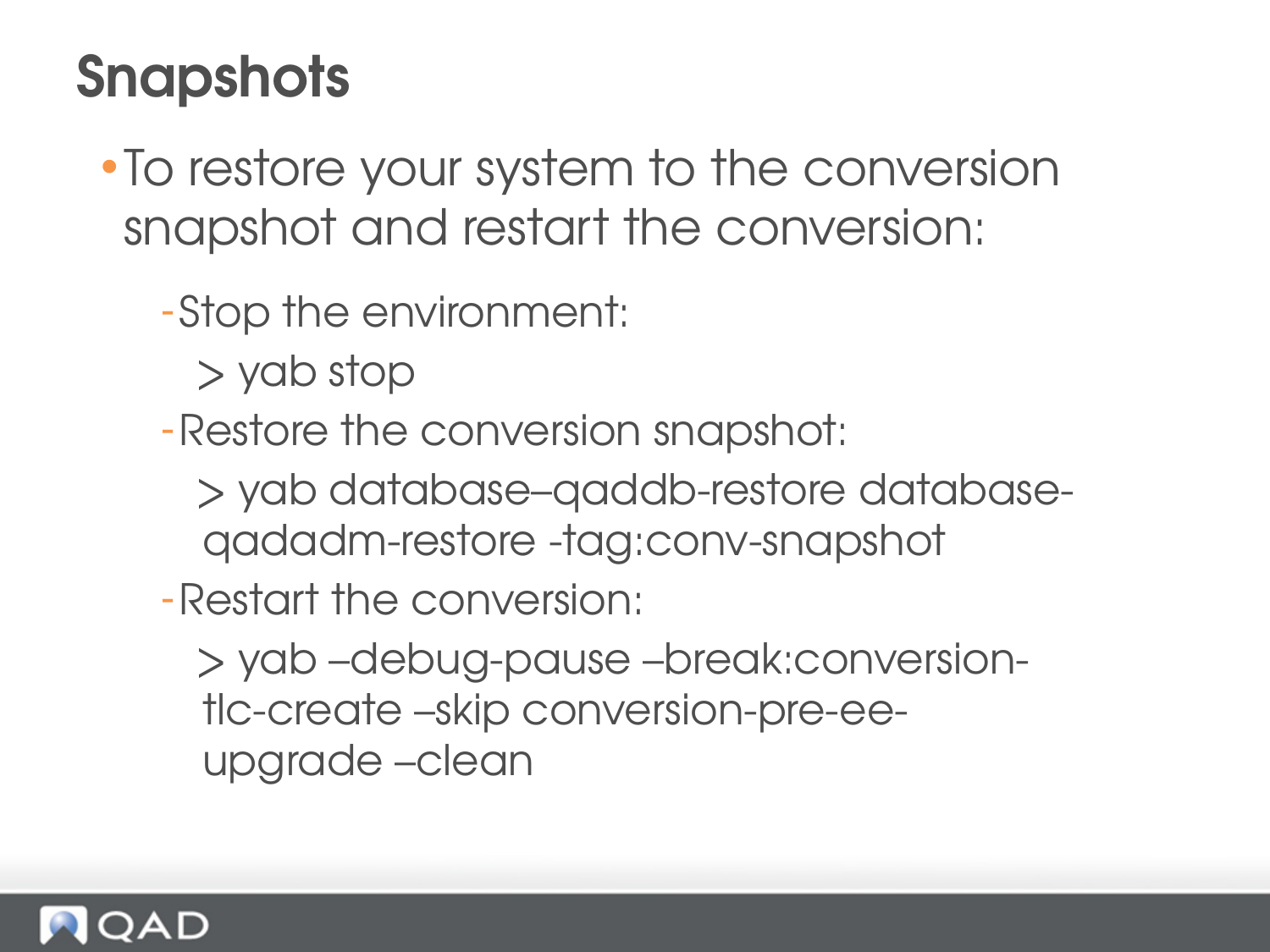

# Snapshots
To restore your system to the conversion snapshot and restart the conversion:
Stop the environment:
   > yab stop
Restore the conversion snapshot:
   > yab database–qaddb-restore database-
  qadadm-restore -tag:conv-snapshot
Restart the conversion:
   > yab –debug-pause –break:conversion-
  tlc-create –skip conversion-pre-ee-
  upgrade –clean